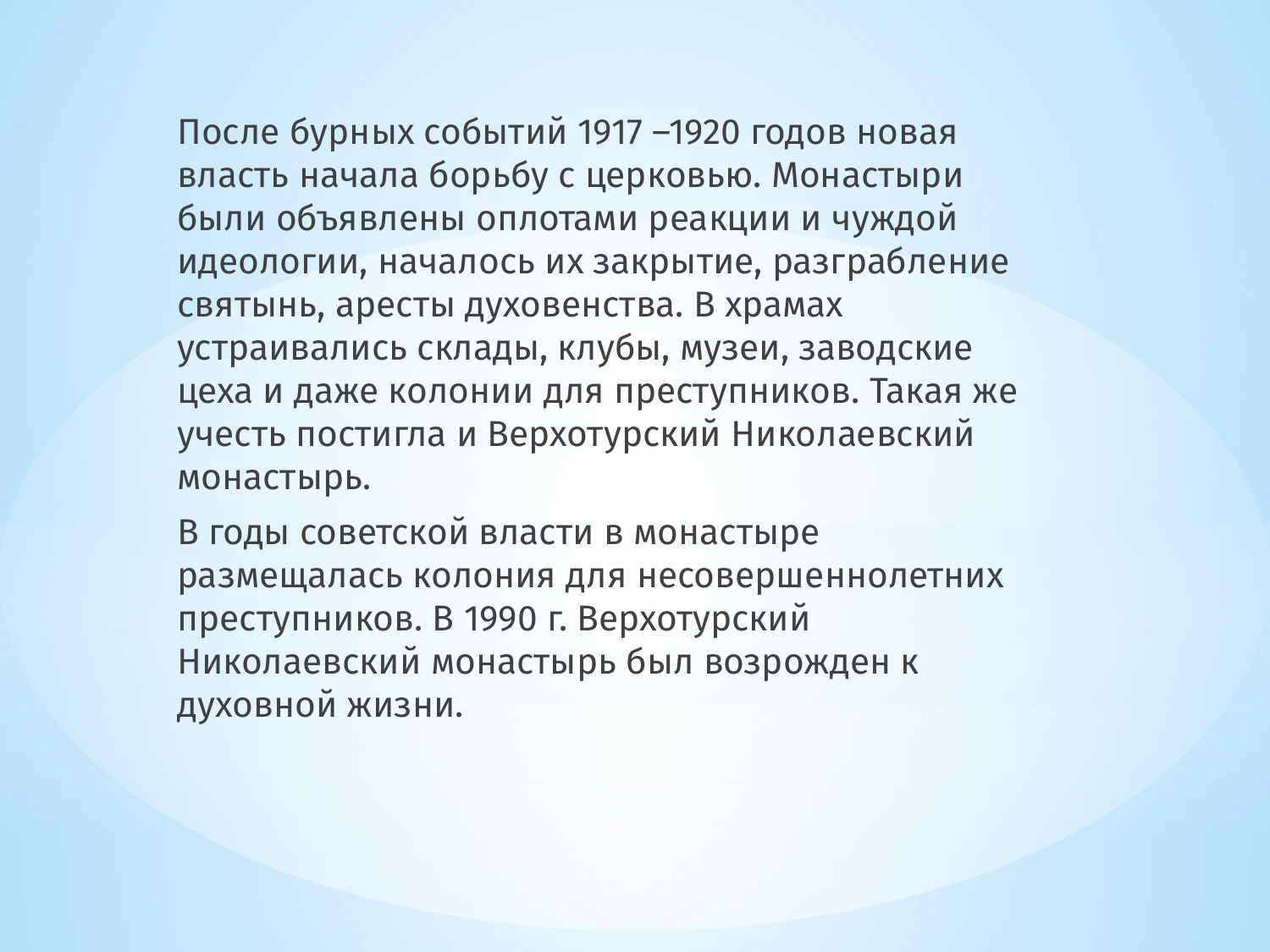

После бурных событий 1917 –1920 годов новая власть начала борьбу с церковью. Монастыри были объявлены оплотами реакции и чуждой идеологии, началось их закрытие, разграбление святынь, аресты духовенства. В храмах устраивались склады, клубы, музеи, заводские цеха и даже колонии для преступников. Такая же учесть постигла и Верхотурский Николаевский монастырь.
В годы советской власти в монастыре размещалась колония для несовершеннолетних преступников. В 1990 г. Верхотурский Николаевский монастырь был возрожден к духовной жизни.